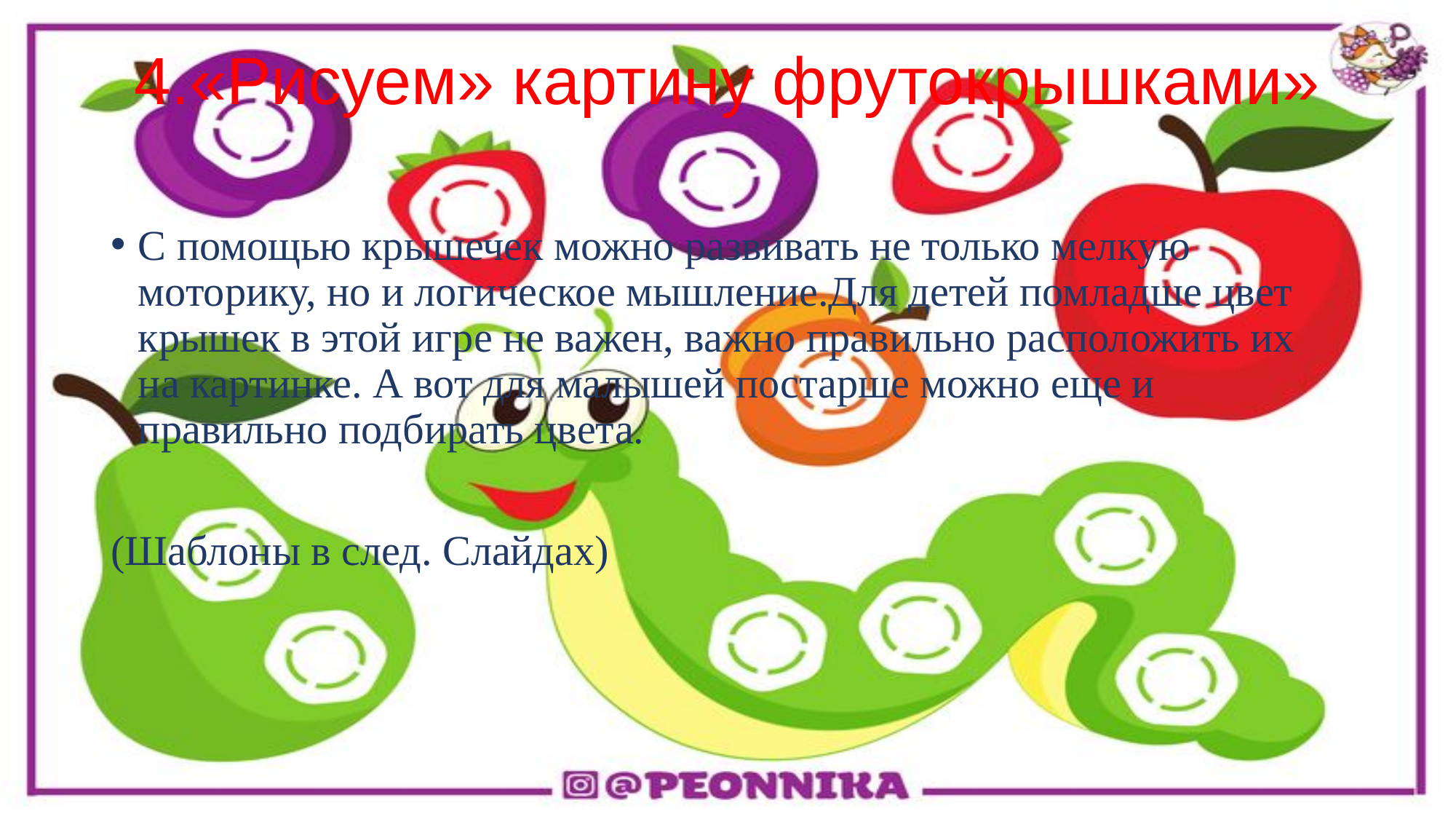

# 4.«Рисуем» картину фрутокрышками»
С помощью крышечек можно развивать не только мелкую моторику, но и логическое мышление.Для детей помладше цвет крышек в этой игре не важен, важно правильно расположить их на картинке. А вот для малышей постарше можно еще и правильно подбирать цвета.

(Шаблоны в след. Слайдах)